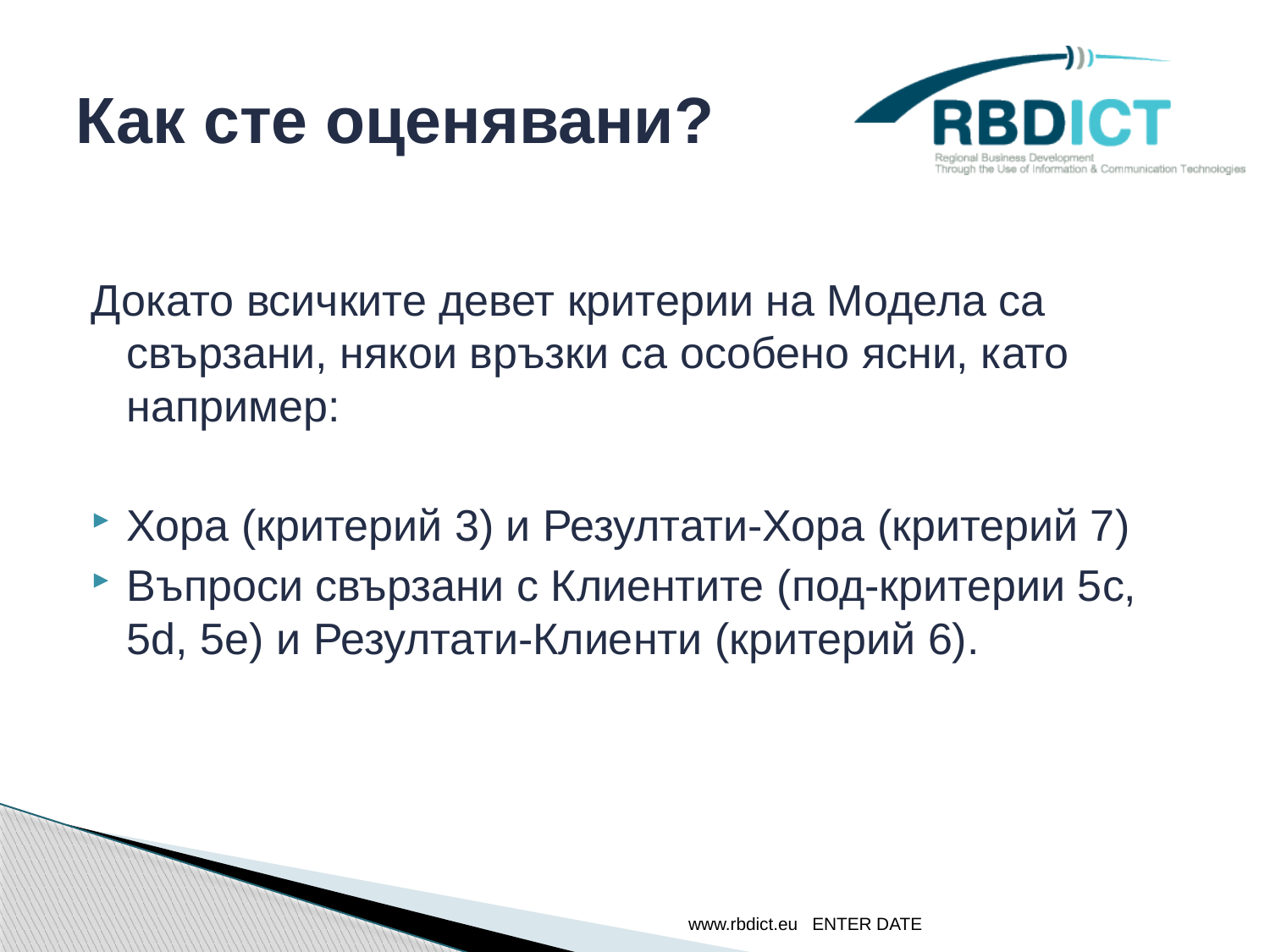

# Как сте оценявани?

Докато всичките девет критерии на Модела са свързани, някои връзки са особено ясни, като например:

Хора (критерий 3) и Резултати-Хора (критерий 7)
Въпроси свързани с Клиентите (под-критерии 5c, 5d, 5e) и Резултати-Клиенти (критерий 6).
www.rbdict.eu   ENTER DATE